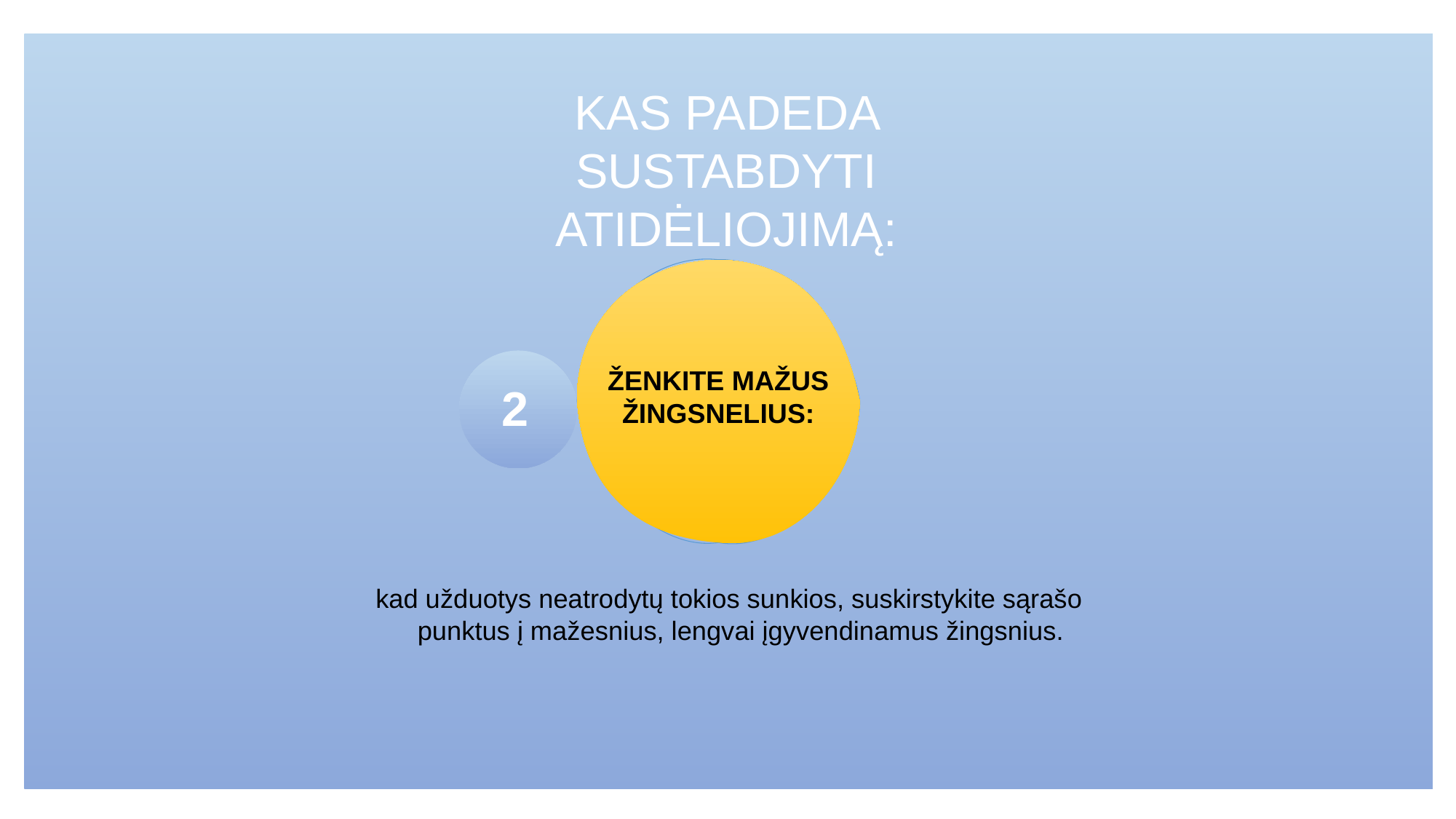

Kas padeda sustabdyti atidėliojimą:

Ženkite mažus žingsnelius:
2
kad užduotys neatrodytų tokios sunkios, suskirstykite sąrašo punktus į mažesnius, lengvai įgyvendinamus žingsnius.